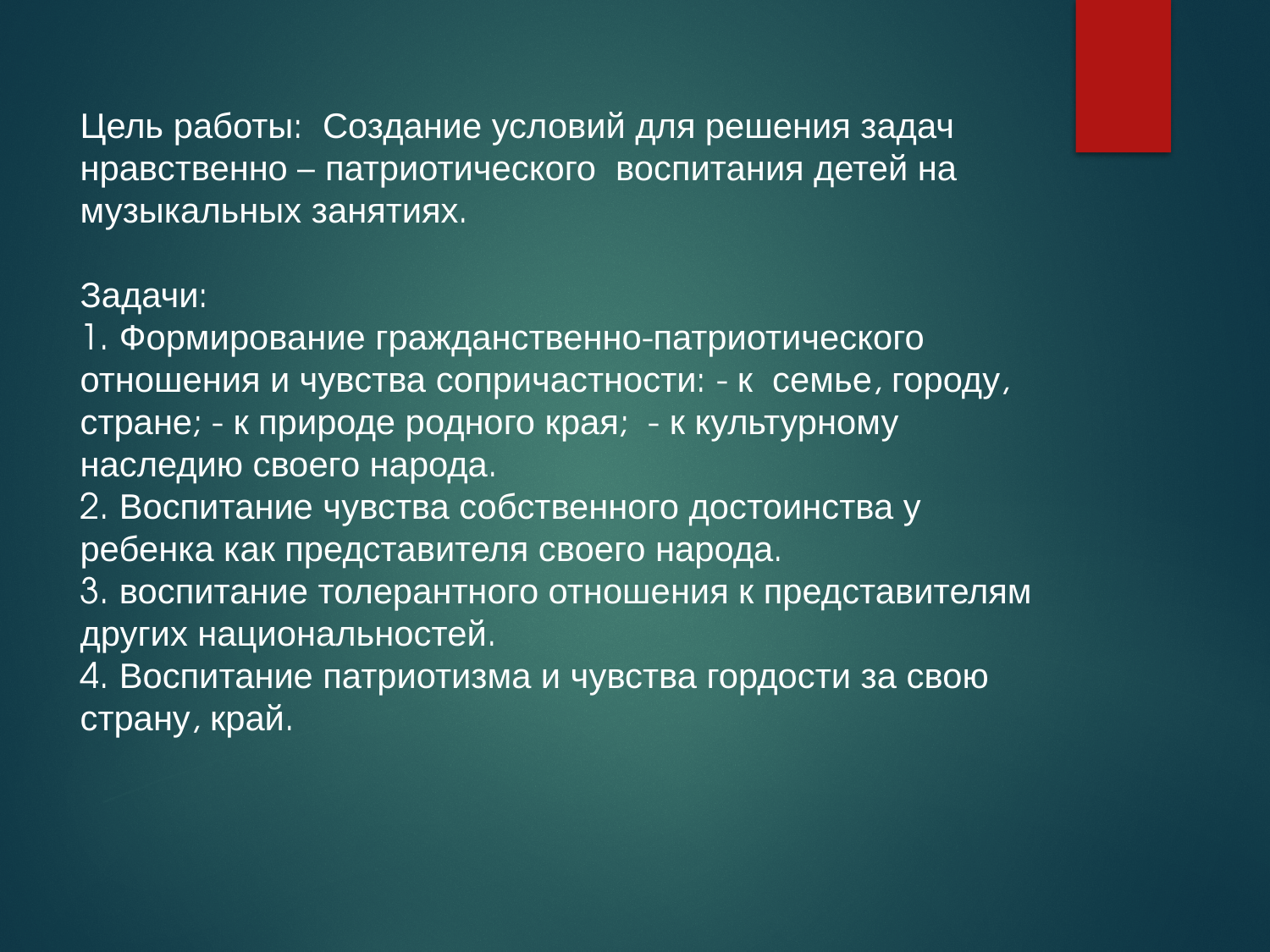

# Цель работы:  Создание условий для решения задач нравственно – патриотического  воспитания детей на музыкальных занятиях. Задачи: 1. Формирование гражданственно-патриотического отношения и чувства сопричастности: - к  семье, городу, стране; - к природе родного края;  - к культурному наследию своего народа. 2. Воспитание чувства собственного достоинства у ребенка как представителя своего народа. 3. воспитание толерантного отношения к представителям других национальностей. 4. Воспитание патриотизма и чувства гордости за свою страну, край.